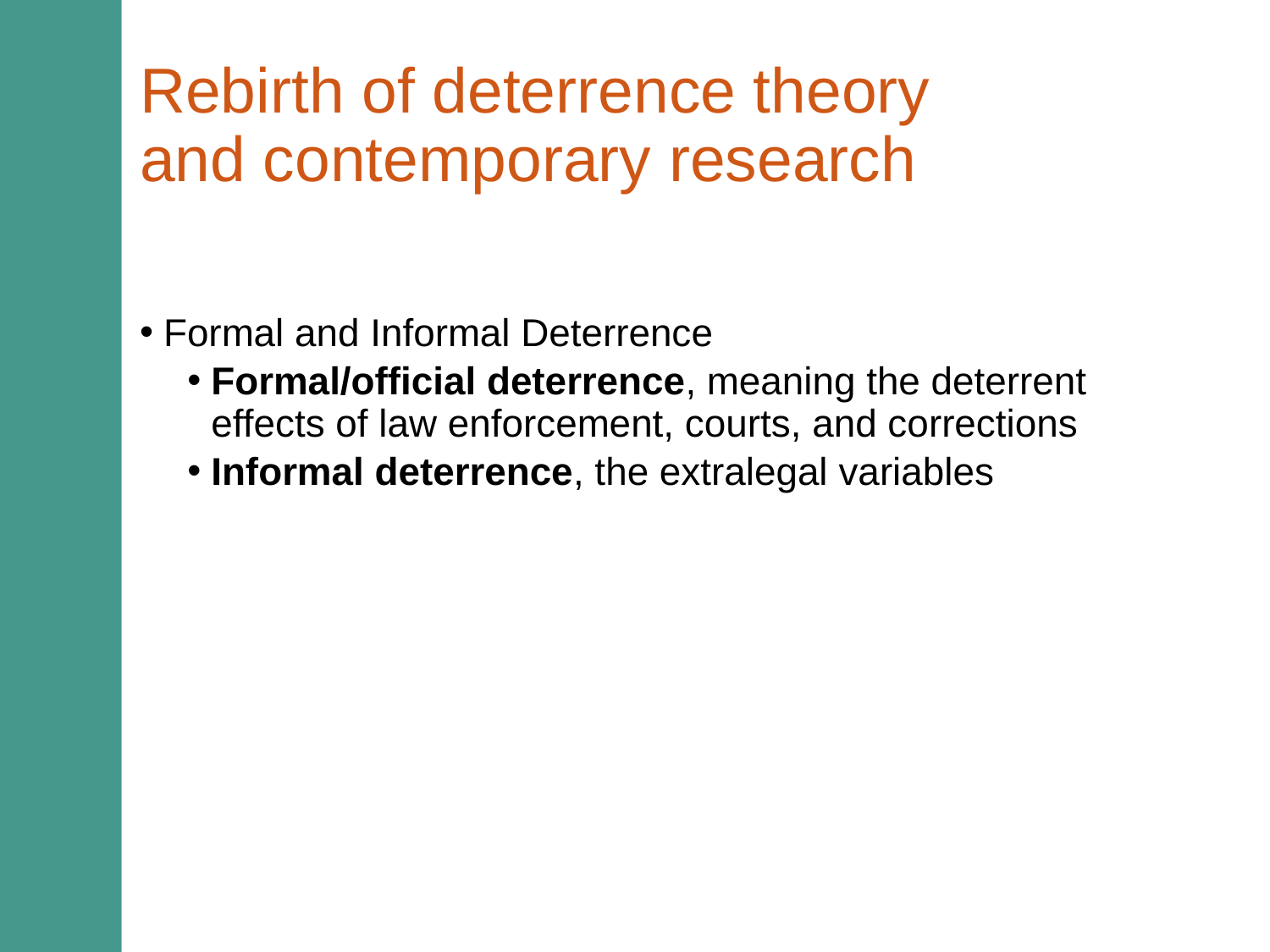

# Rebirth of deterrence theory and contemporary research
Formal and Informal Deterrence
Formal/official deterrence, meaning the deterrent effects of law enforcement, courts, and corrections
Informal deterrence, the extralegal variables